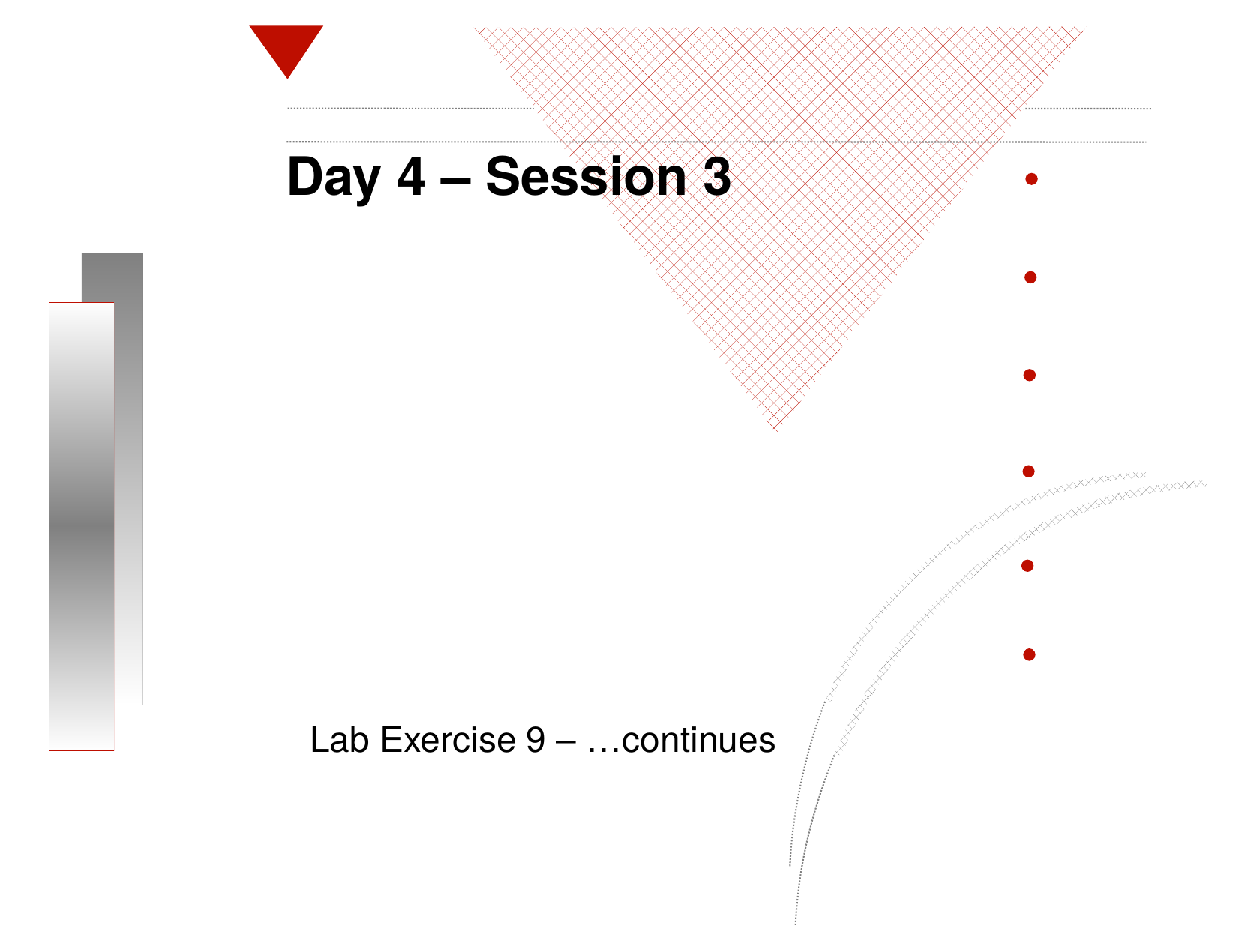

Day 4 – Session 3

Lab Exercise 9 – …continues